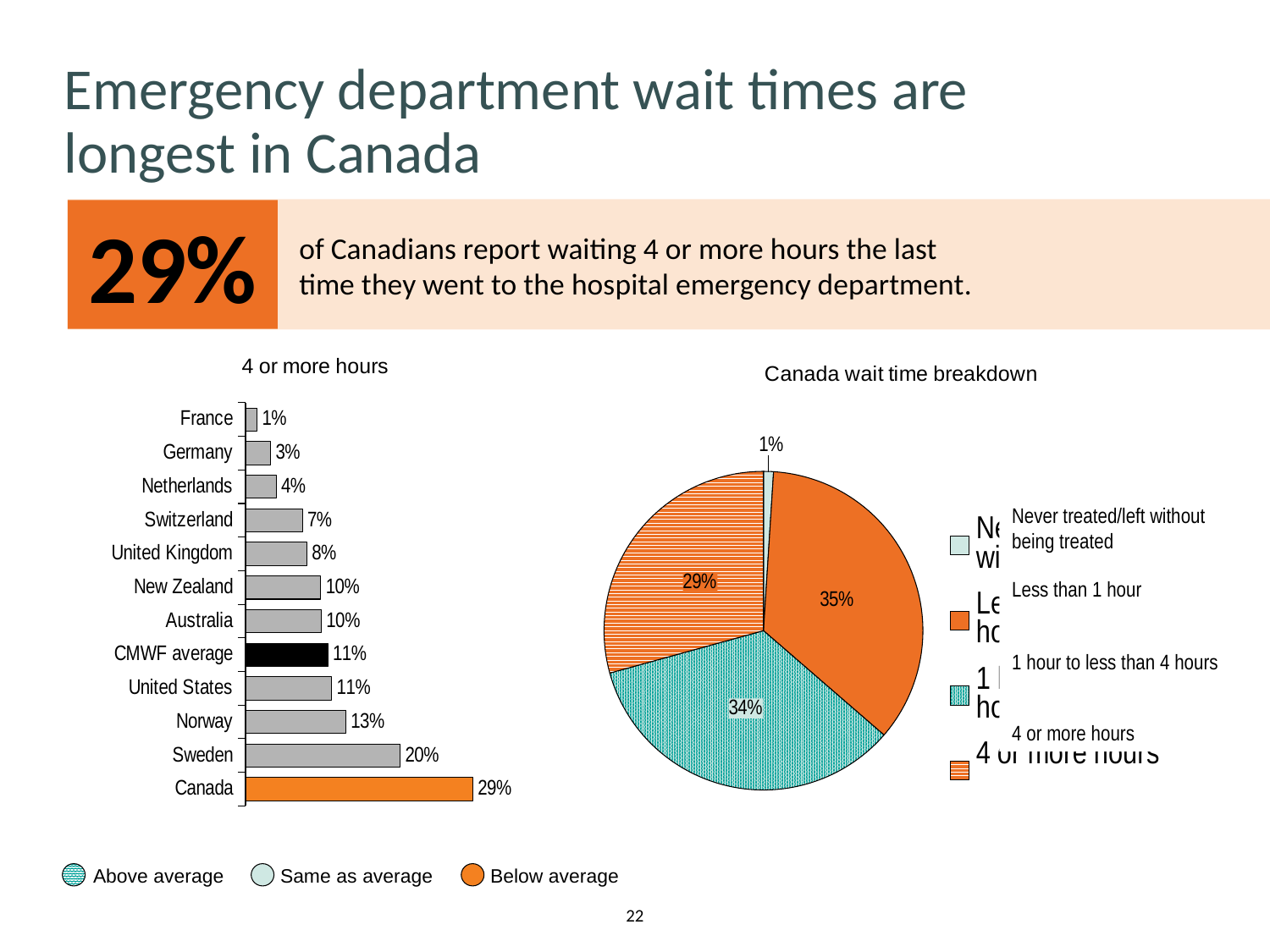

# Emergency department wait times are longest in Canada

29%
of Canadians report waiting 4 or more hours the last time they went to the hospital emergency department.

### Chart

| Category | Column2 |
|---|---|
| Canada | 0.29450489702967164 |
| Sweden | 0.20031458414396155 |
| Norway | 0.12999785514420742 |
| United States | 0.11167528797632154 |
| CMWF average | 0.10659053612021738 |
| Australia | 0.09818280944961952 |
| New Zealand | 0.09747842473867296 |
| United Kingdom | 0.07942479134735725 |
| Switzerland | 0.0738156017629204 |
| Netherlands | 0.03966506370573216 |
| Germany | 0.03252429478193759 |
| France | 0.014912287241989015 |

### Chart

| Category | percent |
|---|---|
| Never treated/left without being treated | 0.01 |
| Less than than 1 hour | 0.35 |
| 1 hour to less than 4 hours | 0.34 |
| 4 or more hours | 0.29 |
Never treated/left without
being treated
Less than 1 hour
1 hour to less than 4 hours
4 or more hours
Below average

Above average

Same as average